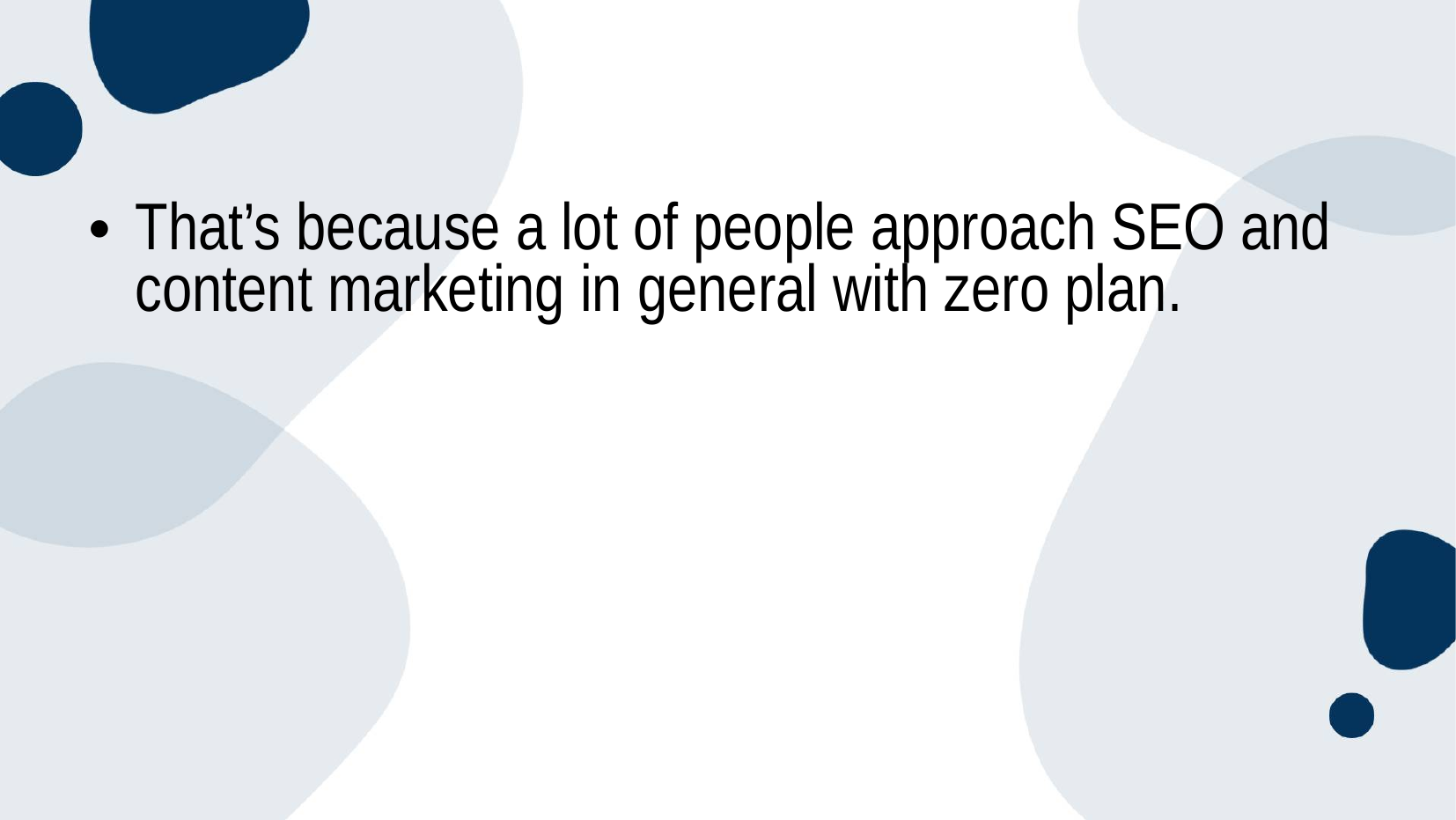

That’s because a lot of people approach SEO and content marketing in general with zero plan.